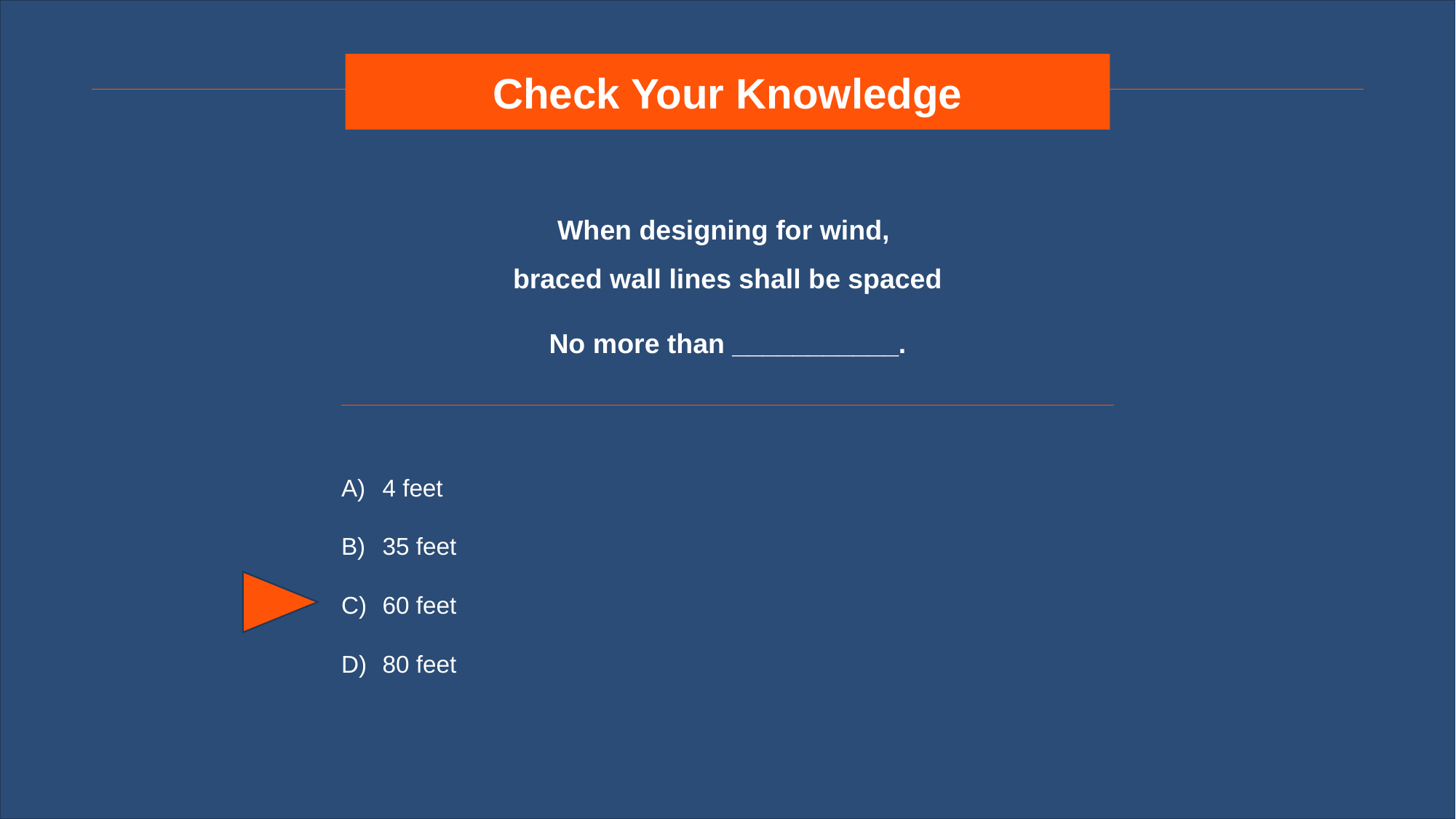

# Check Your Knowledge
When designing for wind,
braced wall lines shall be spaced
No more than ___________.
4 feet
35 feet
60 feet
80 feet